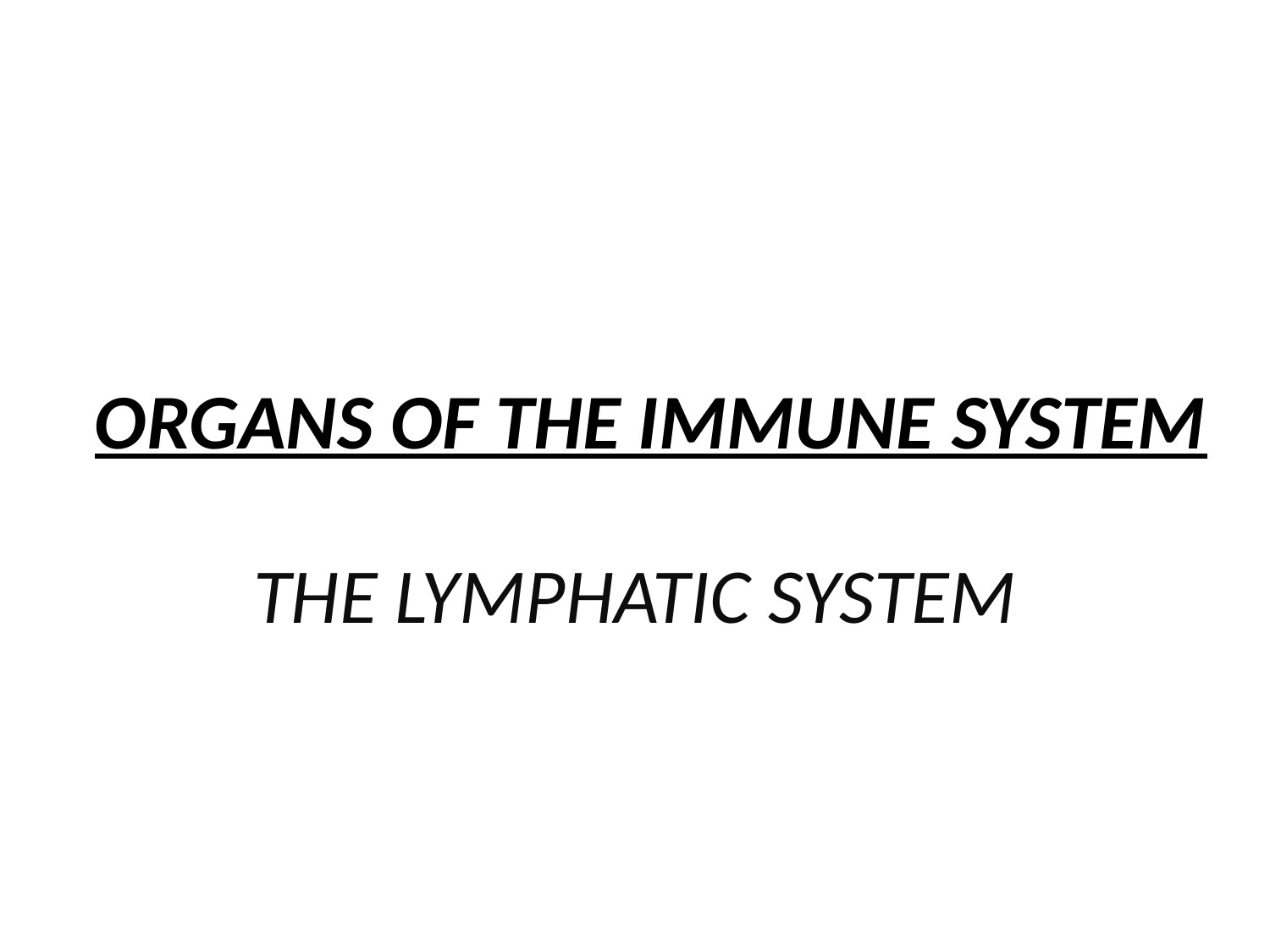

# ORGANS OF THE IMMUNE SYSTEM
THE LYMPHATIC SYSTEM